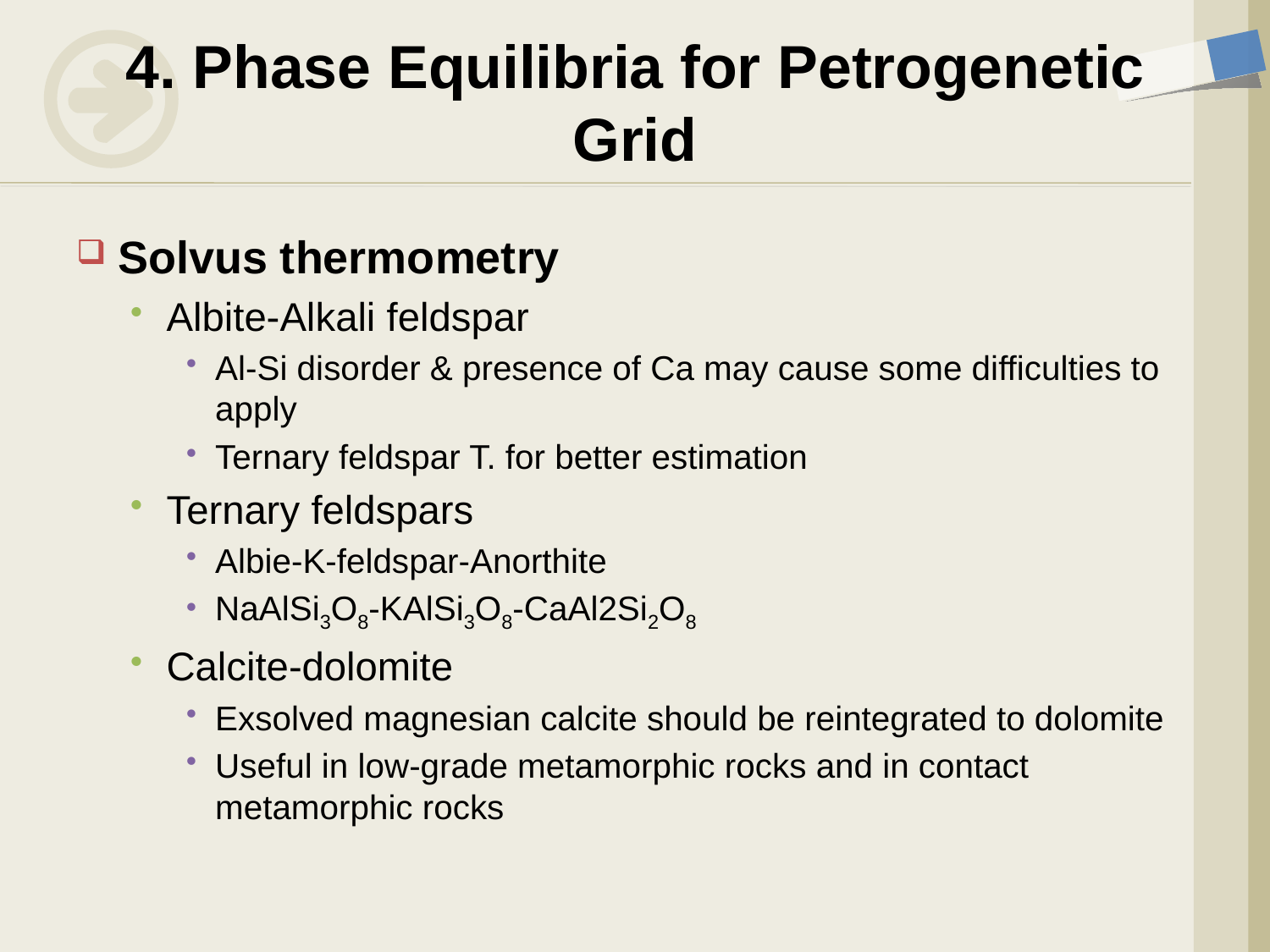

# 4. Phase Equilibria for Petrogenetic Grid
Solvus thermometry
Albite-Alkali feldspar
Al-Si disorder & presence of Ca may cause some difficulties to apply
Ternary feldspar T. for better estimation
Ternary feldspars
Albie-K-feldspar-Anorthite
NaAlSi3O8-KAlSi3O8-CaAl2Si2O8
Calcite-dolomite
Exsolved magnesian calcite should be reintegrated to dolomite
Useful in low-grade metamorphic rocks and in contact metamorphic rocks